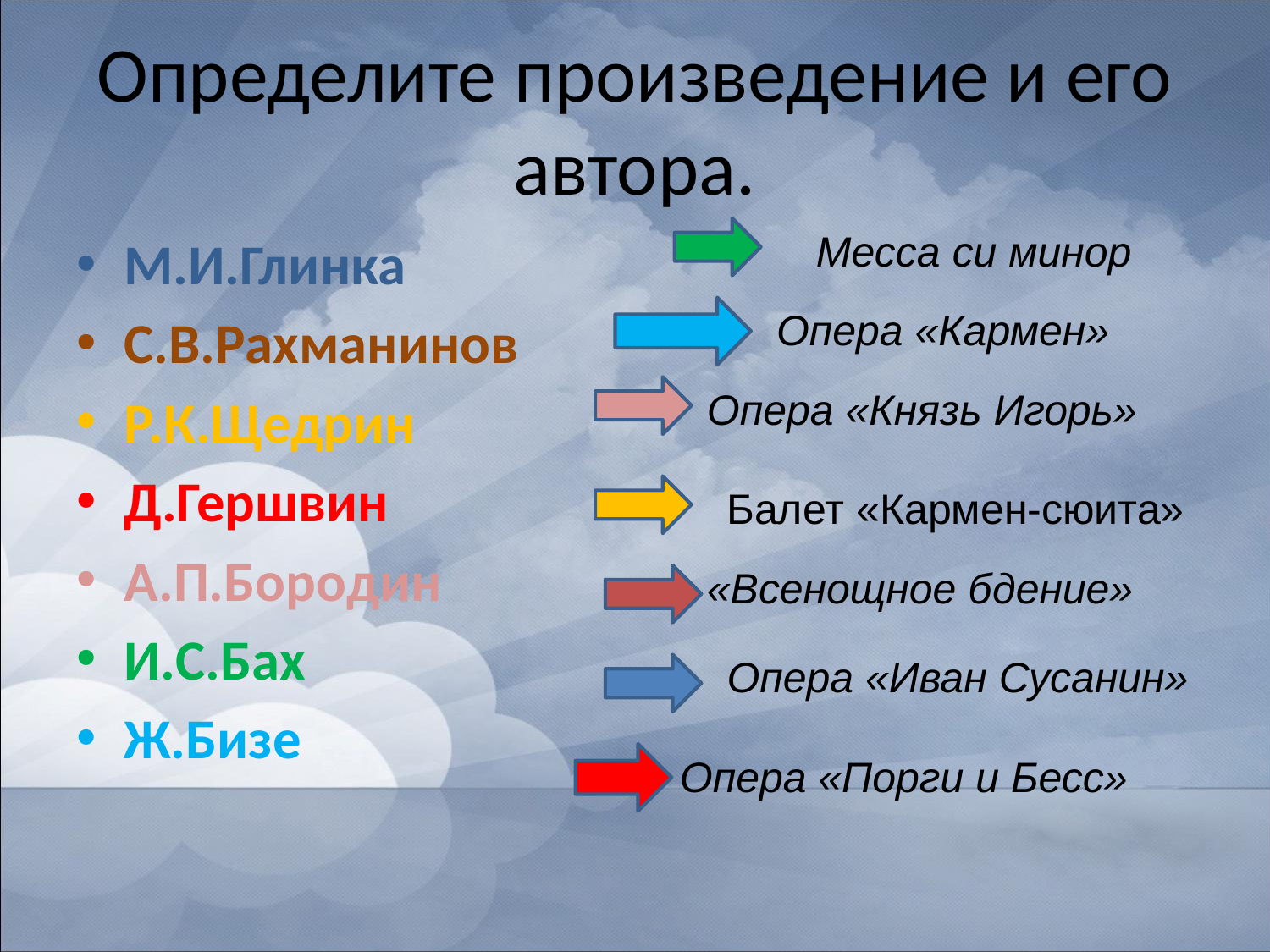

# Определите произведение и его автора.

Месса си минор
М.И.Глинка
С.В.Рахманинов
Р.К.Щедрин
Д.Гершвин
А.П.Бородин
И.С.Бах
Ж.Бизе

Опера «Кармен»

Опера «Князь Игорь»

Балет «Кармен-сюита»
«Всенощное бдение»

Опера «Иван Сусанин»

Опера «Порги и Бесс»